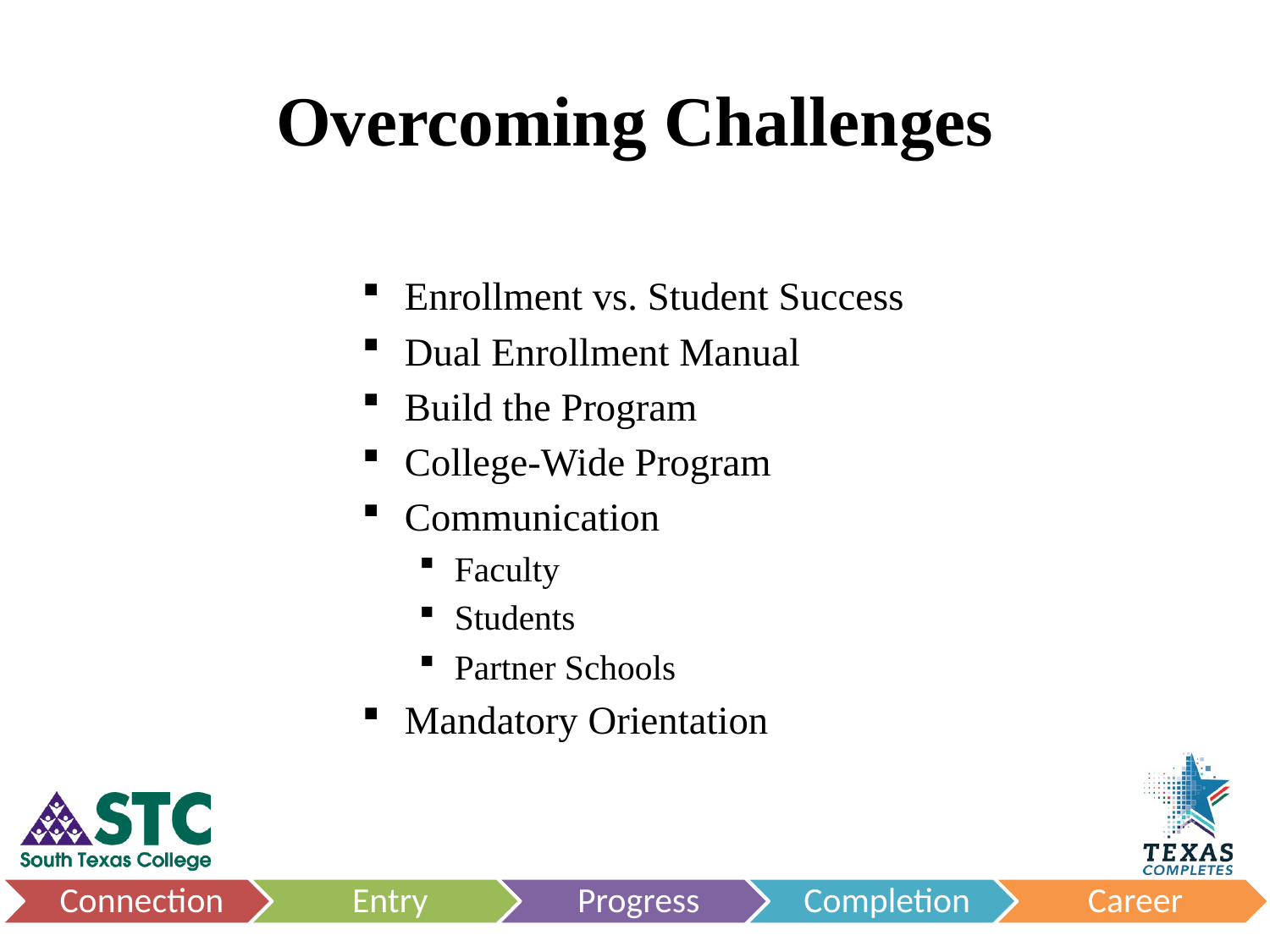

# Overcoming Challenges
Enrollment vs. Student Success
Dual Enrollment Manual
Build the Program
College-Wide Program
Communication
Faculty
Students
Partner Schools
Mandatory Orientation